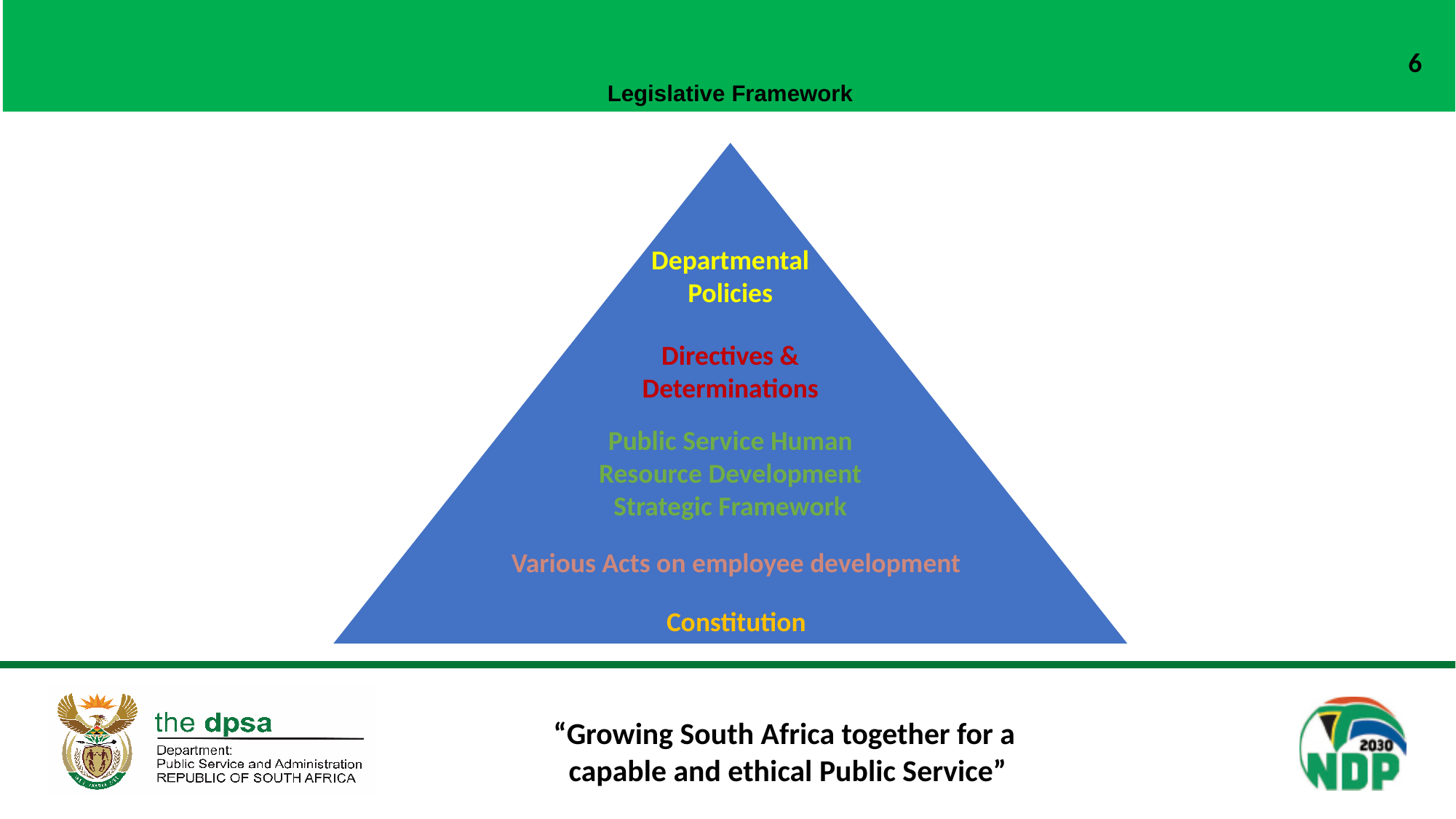

# Legislative Framework
6

Departmental Policies
Directives & Determinations
Public Service Human Resource Development Strategic Framework
Various Acts on employee development
Constitution